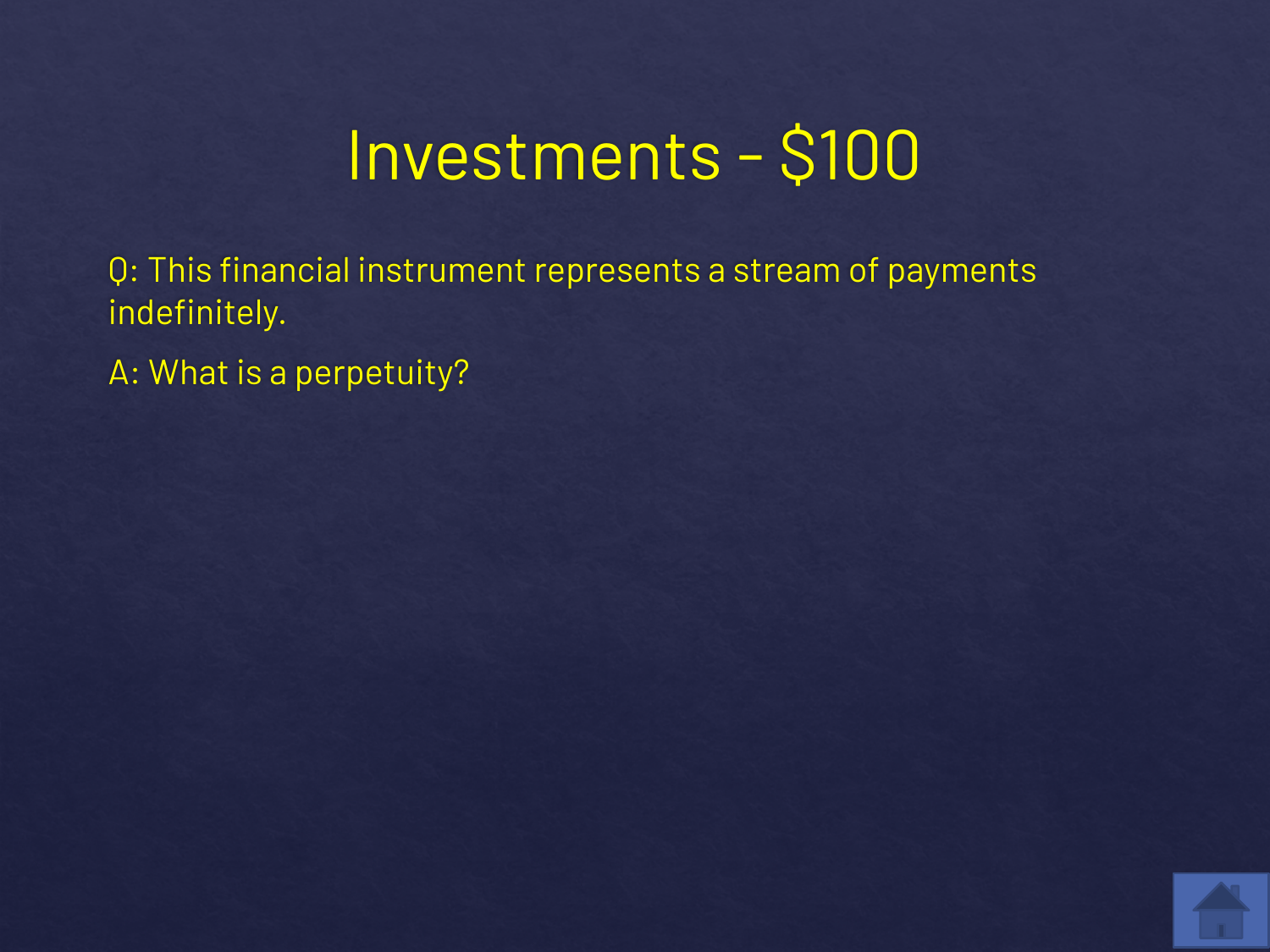

# Investments - $100
Q: This financial instrument represents a stream of payments indefinitely.
A: What is a perpetuity?